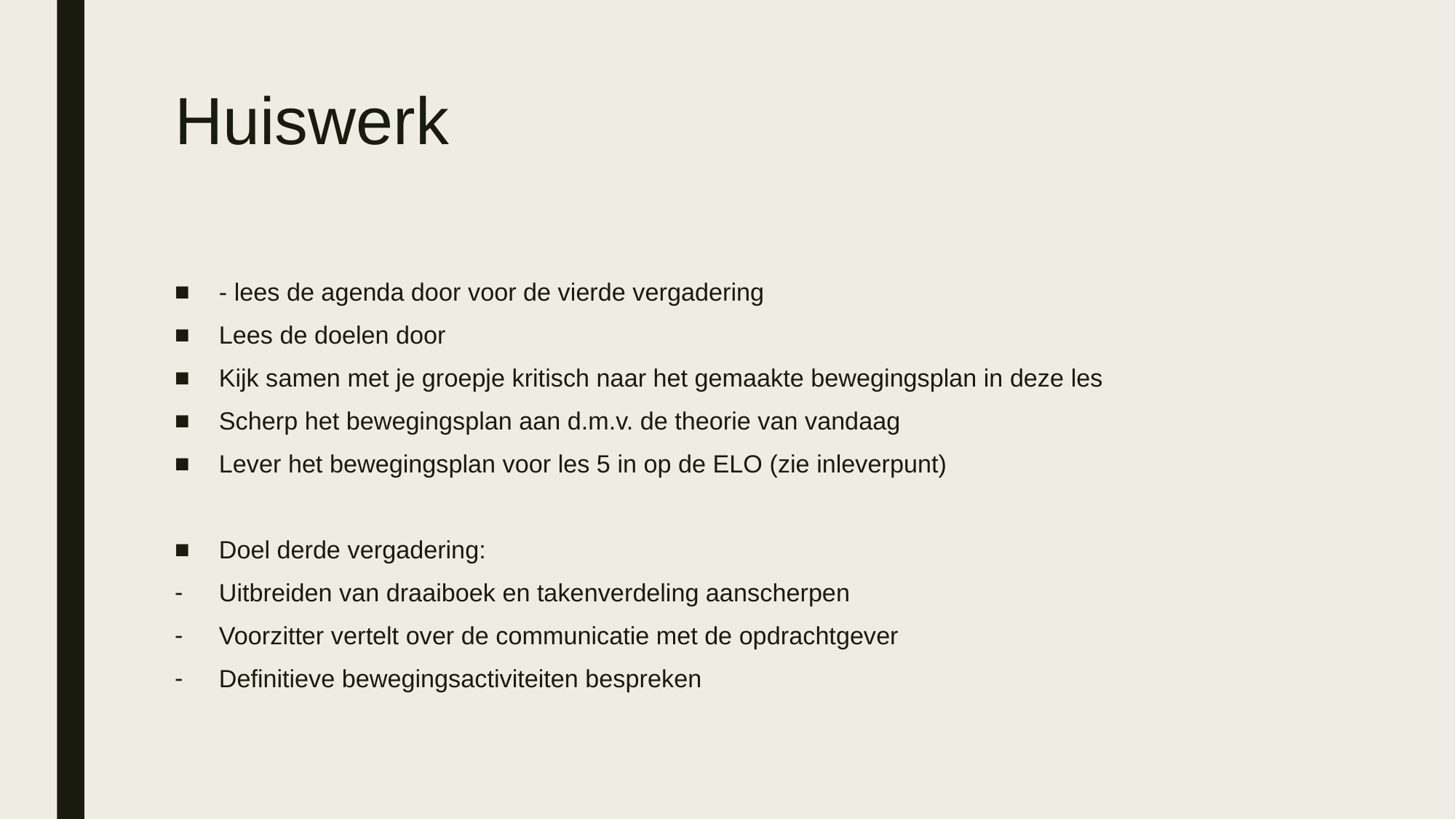

# Huiswerk
- lees de agenda door voor de vierde vergadering
Lees de doelen door
Kijk samen met je groepje kritisch naar het gemaakte bewegingsplan in deze les
Scherp het bewegingsplan aan d.m.v. de theorie van vandaag
Lever het bewegingsplan voor les 5 in op de ELO (zie inleverpunt)

Doel derde vergadering:
Uitbreiden van draaiboek en takenverdeling aanscherpen
Voorzitter vertelt over de communicatie met de opdrachtgever
Definitieve bewegingsactiviteiten bespreken